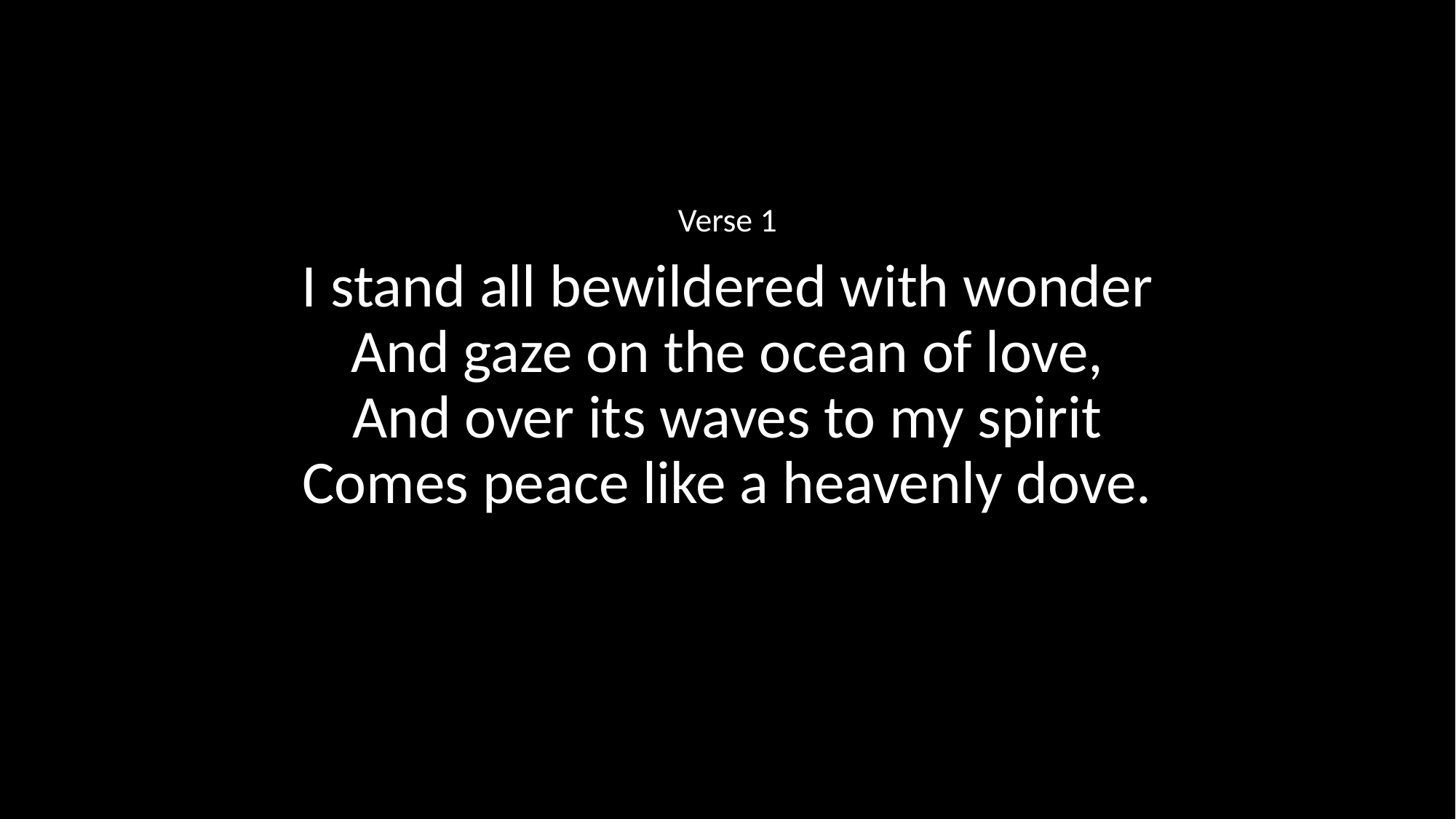

Verse 1
I stand all bewildered with wonder
And gaze on the ocean of love,
And over its waves to my spirit
Comes peace like a heavenly dove.